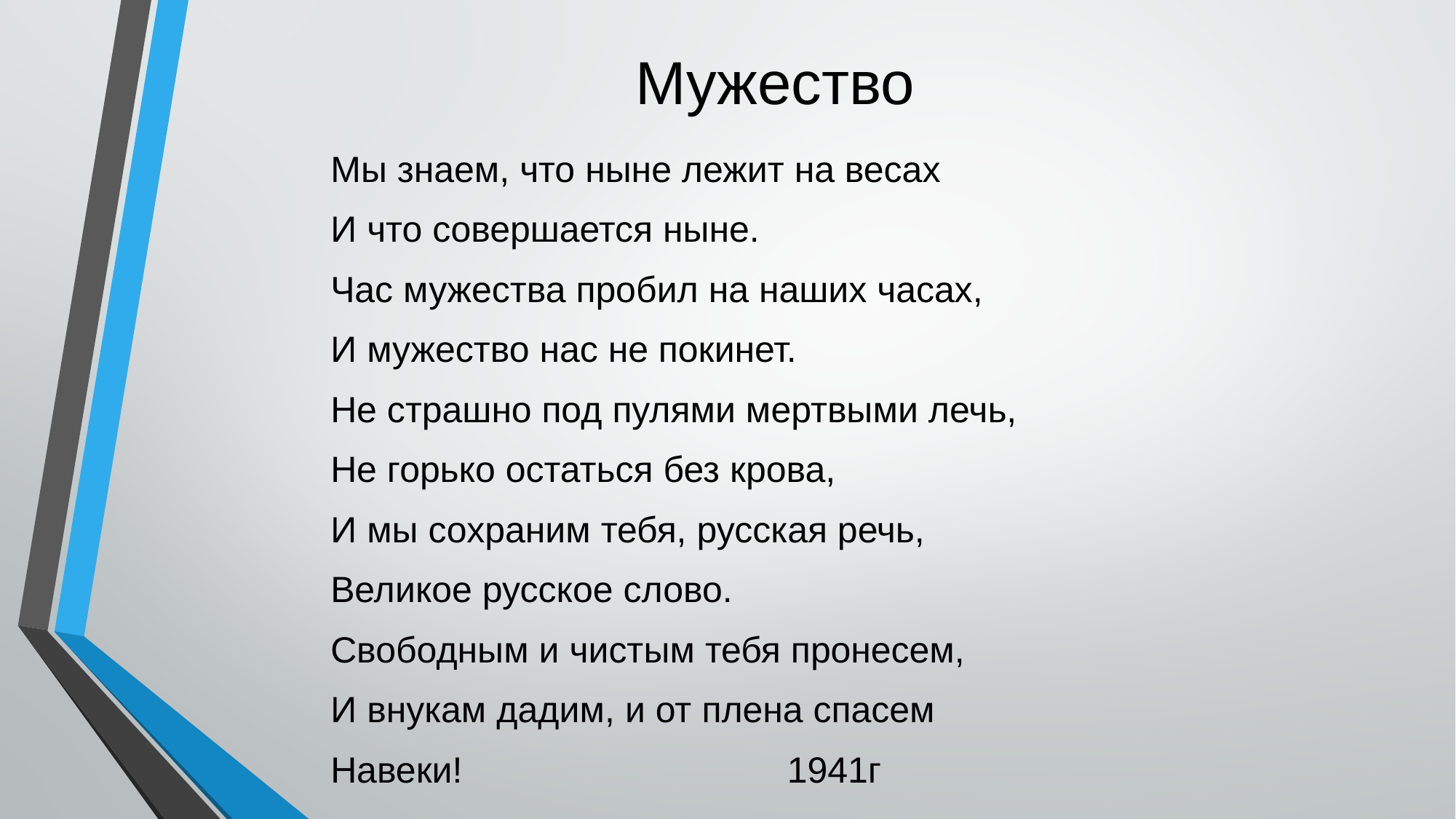

# Мужество
Мы знаем, что ныне лежит на весах
И что совершается ныне.
Час мужества пробил на наших часах,
И мужество нас не покинет.
Не страшно под пулями мертвыми лечь,
Не горько остаться без крова,
И мы сохраним тебя, русская речь,
Великое русское слово.
Свободным и чистым тебя пронесем,
И внукам дадим, и от плена спасем
Навеки!                                1941г